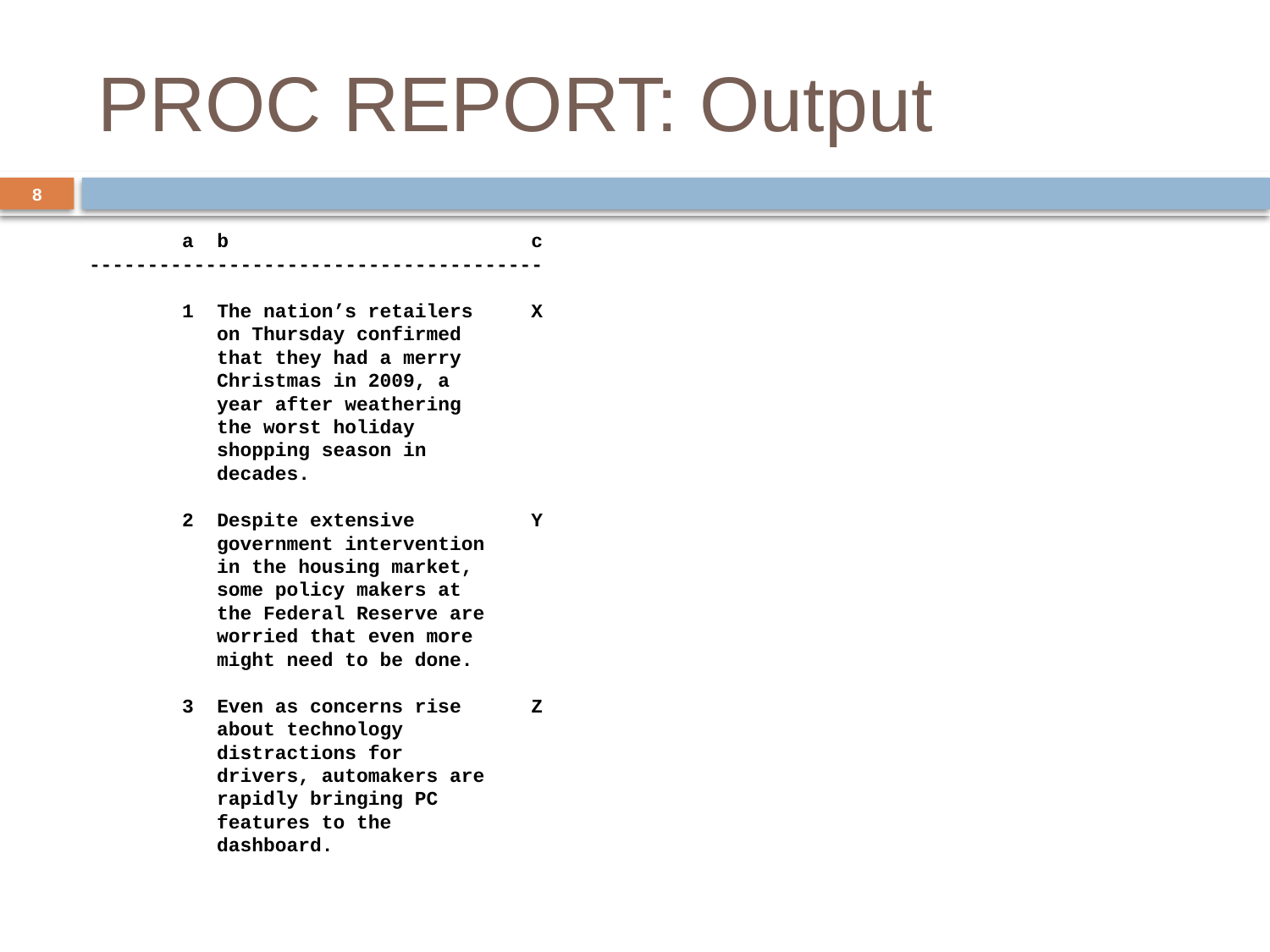

# PROC REPORT: Output
8
          a  b                          c
  ---------------------------------------

          1  The nation’s retailers     X
             on Thursday confirmed
             that they had a merry
             Christmas in 2009, a
             year after weathering
             the worst holiday
             shopping season in
             decades.

          2  Despite extensive          Y
             government intervention
             in the housing market,
             some policy makers at
             the Federal Reserve are
             worried that even more
             might need to be done.

          3  Even as concerns rise      Z
             about technology
             distractions for
             drivers, automakers are
             rapidly bringing PC
             features to the
             dashboard.